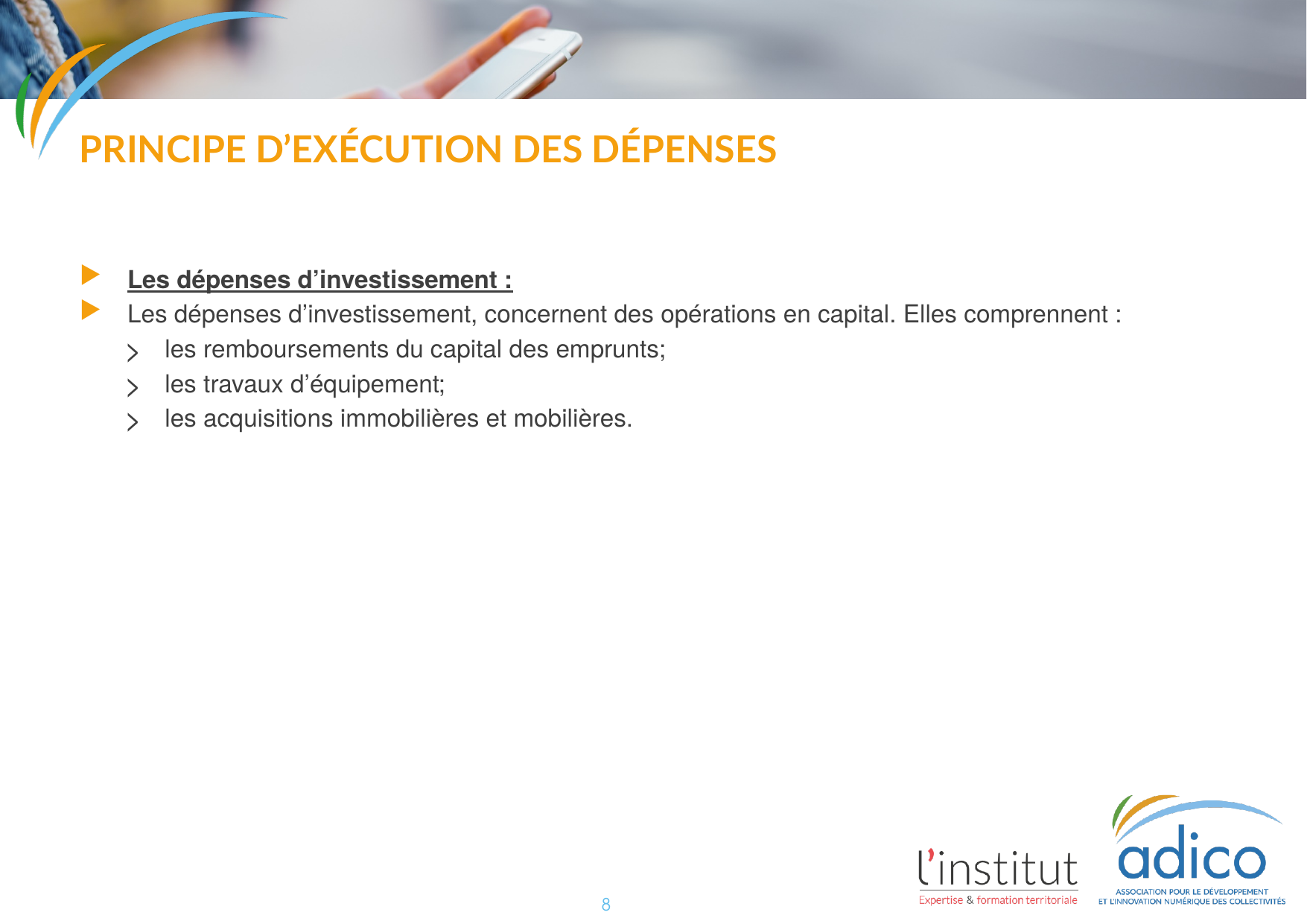

# Principe d’exécution des dépenses
Les dépenses d’investissement :
Les dépenses d’investissement, concernent des opérations en capital. Elles comprennent :
les remboursements du capital des emprunts;
les travaux d’équipement;
les acquisitions immobilières et mobilières.